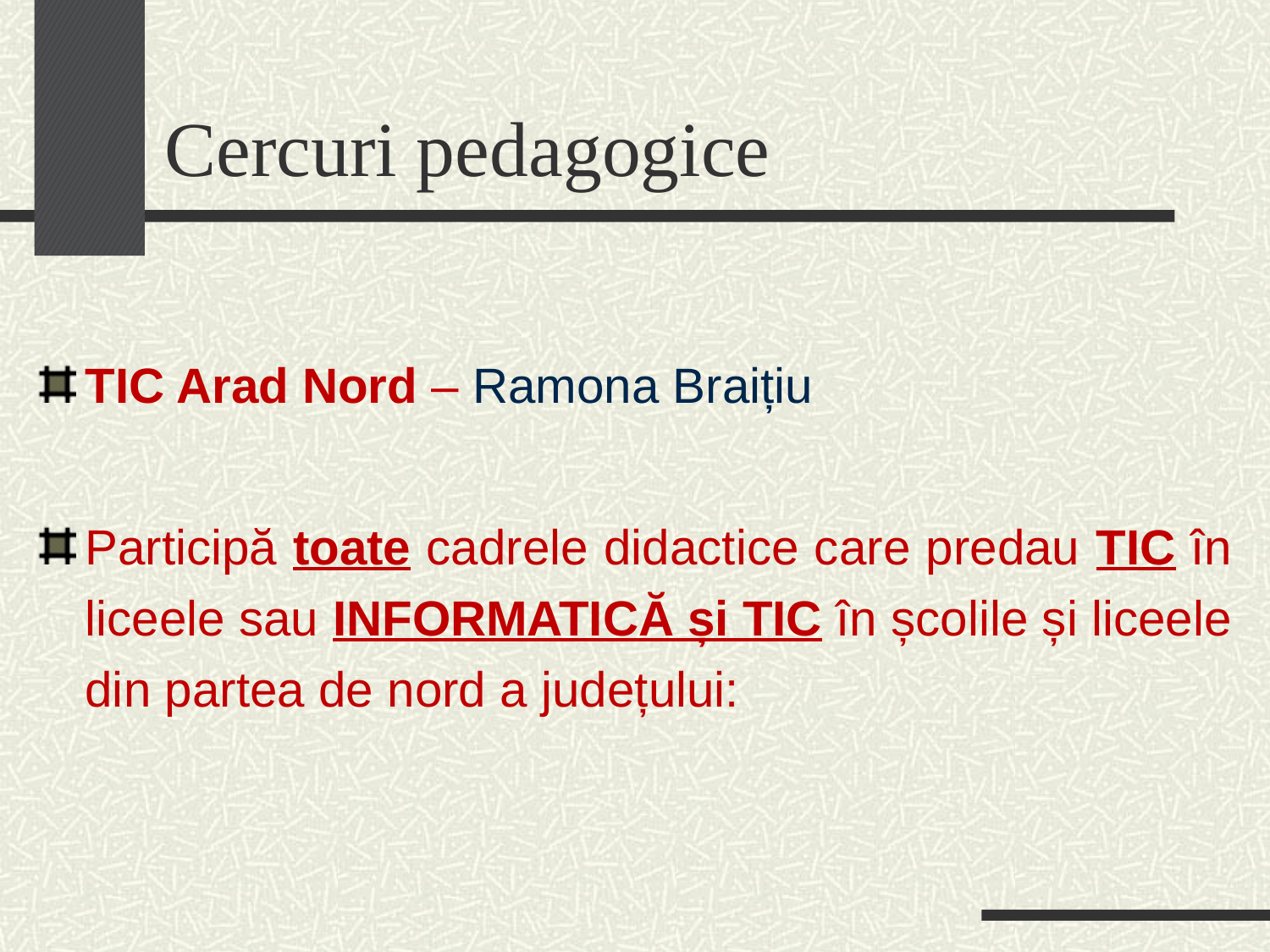

# Cercuri pedagogice

TIC Arad Nord – Ramona Braițiu

Participă toate cadrele didactice care predau TIC în liceele sau INFORMATICĂ și TIC în școlile și liceele din partea de nord a județului: